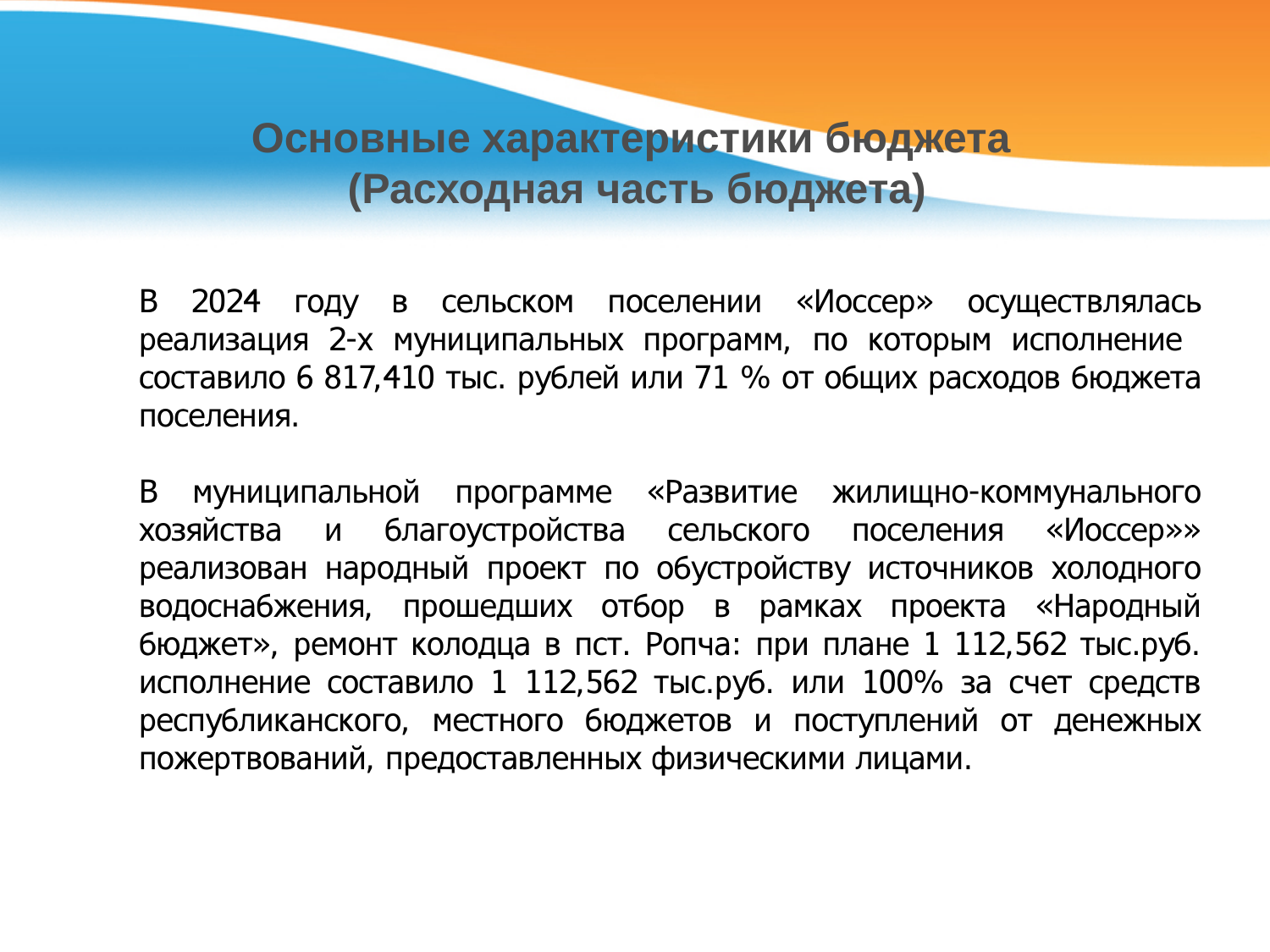

# Основные характеристики бюджета (Расходная часть бюджета)

В 2024 году в сельском поселении «Иоссер» осуществлялась реализация 2-х муниципальных программ, по которым исполнение  составило 6 817,410 тыс. рублей или 71 % от общих расходов бюджета поселения.

В муниципальной программе «Развитие жилищно-коммунального хозяйства и благоустройства сельского поселения «Иоссер»» реализован народный проект по обустройству источников холодного водоснабжения, прошедших отбор в рамках проекта «Народный бюджет», ремонт колодца в пст. Ропча: при плане 1 112,562 тыс.руб. исполнение составило 1 112,562 тыс.руб. или 100% за счет средств республиканского, местного бюджетов и поступлений от денежных пожертвований, предоставленных физическими лицами.